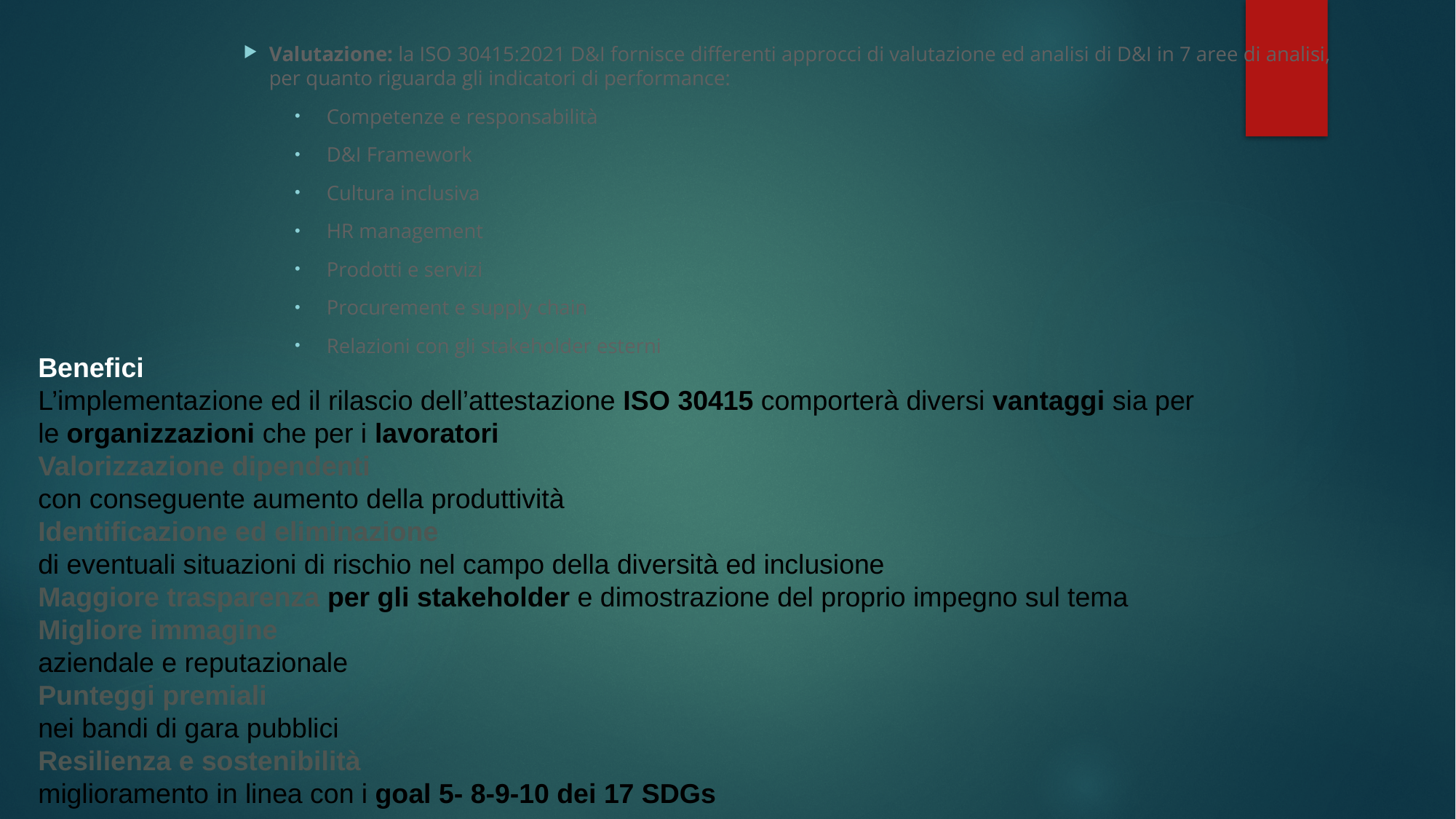

Valutazione: la ISO 30415:2021 D&I fornisce differenti approcci di valutazione ed analisi di D&I in 7 aree di analisi, per quanto riguarda gli indicatori di performance:
Competenze e responsabilità
D&I Framework
Cultura inclusiva
HR management
Prodotti e servizi
Procurement e supply chain
Relazioni con gli stakeholder esterni

Benefici
L’implementazione ed il rilascio dell’attestazione ISO 30415 comporterà diversi vantaggi sia per le organizzazioni che per i lavoratori
Valorizzazione dipendenti
con conseguente aumento della produttività
Identificazione ed eliminazione
di eventuali situazioni di rischio nel campo della diversità ed inclusione
Maggiore trasparenza per gli stakeholder e dimostrazione del proprio impegno sul tema
Migliore immagine
aziendale e reputazionale
Punteggi premiali
nei bandi di gara pubblici
Resilienza e sostenibilità
miglioramento in linea con i goal 5- 8-9-10 dei 17 SDGs